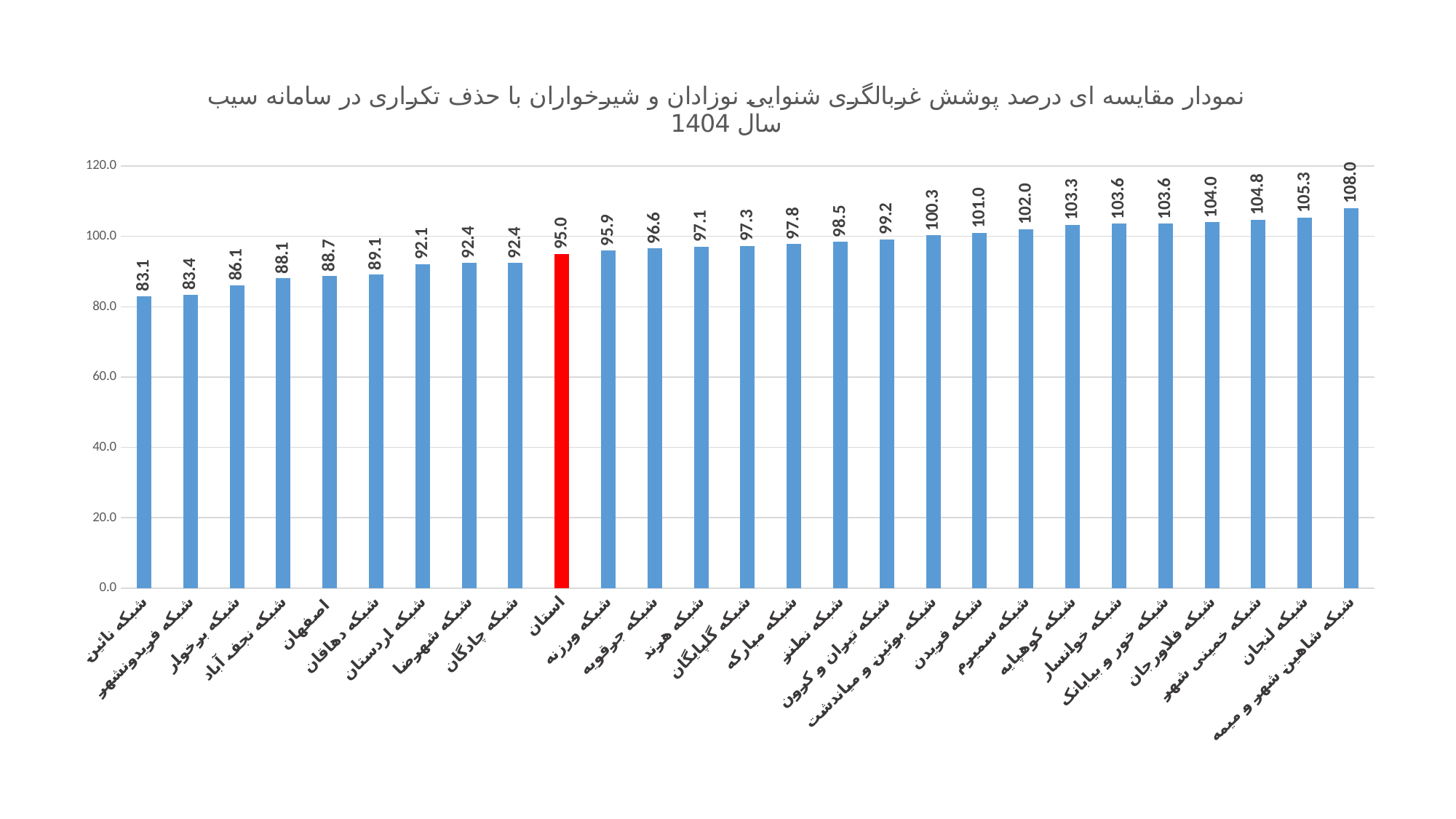

### Chart: نمودار مقایسه ای درصد پوشش غربالگری شنوایی نوزادان و شیرخواران با حذف تکراری در سامانه سیب سال 1404

| Category | درصد پوشش |
|---|---|
| شبکه نائین | 83.0513812154696 |
| شبکه فریدونشهر | 83.36021505376344 |
| شبکه برخوار | 86.12755102040816 |
| شبکه نجف آباد | 88.0558426306518 |
|  اصفهان  | 88.7 |
| شبکه دهاقان | 89.14864864864865 |
| شبکه اردستان | 92.09024390243903 |
| شبکه شهرضا | 92.42019019751281 |
| شبکه چادگان | 92.42222222222223 |
| استان | 95.0 |
| شبکه ورزنه | 95.91818181818181 |
| شبکه جرقویه | 96.55454545454545 |
| شبکه هرند | 97.07692307692308 |
| شبکه گلپایگان | 97.29082969432315 |
| شبکه مبارکه | 97.81672648959082 |
| شبکه نطنز | 98.45917312661498 |
| شبکه تیران و کرون | 99.1880758807588 |
| شبکه بوئین و میاندشت | 100.28421052631579 |
| شبکه فریدن | 100.97732426303855 |
| شبکه سمیرم | 102.02483069977427 |
| شبکه کوهپایه | 103.30851063829788 |
| شبکه خوانسار | 103.55714285714286 |
| شبکه خور و بیابانک | 103.6 |
| شبکه فلاورجان | 103.96679174484052 |
| شبکه خمینی شهر | 104.75703077851539 |
| شبکه لنجان | 105.30697674418606 |
| شبکه شاهین شهر و میمه | 108.0495145631068 |